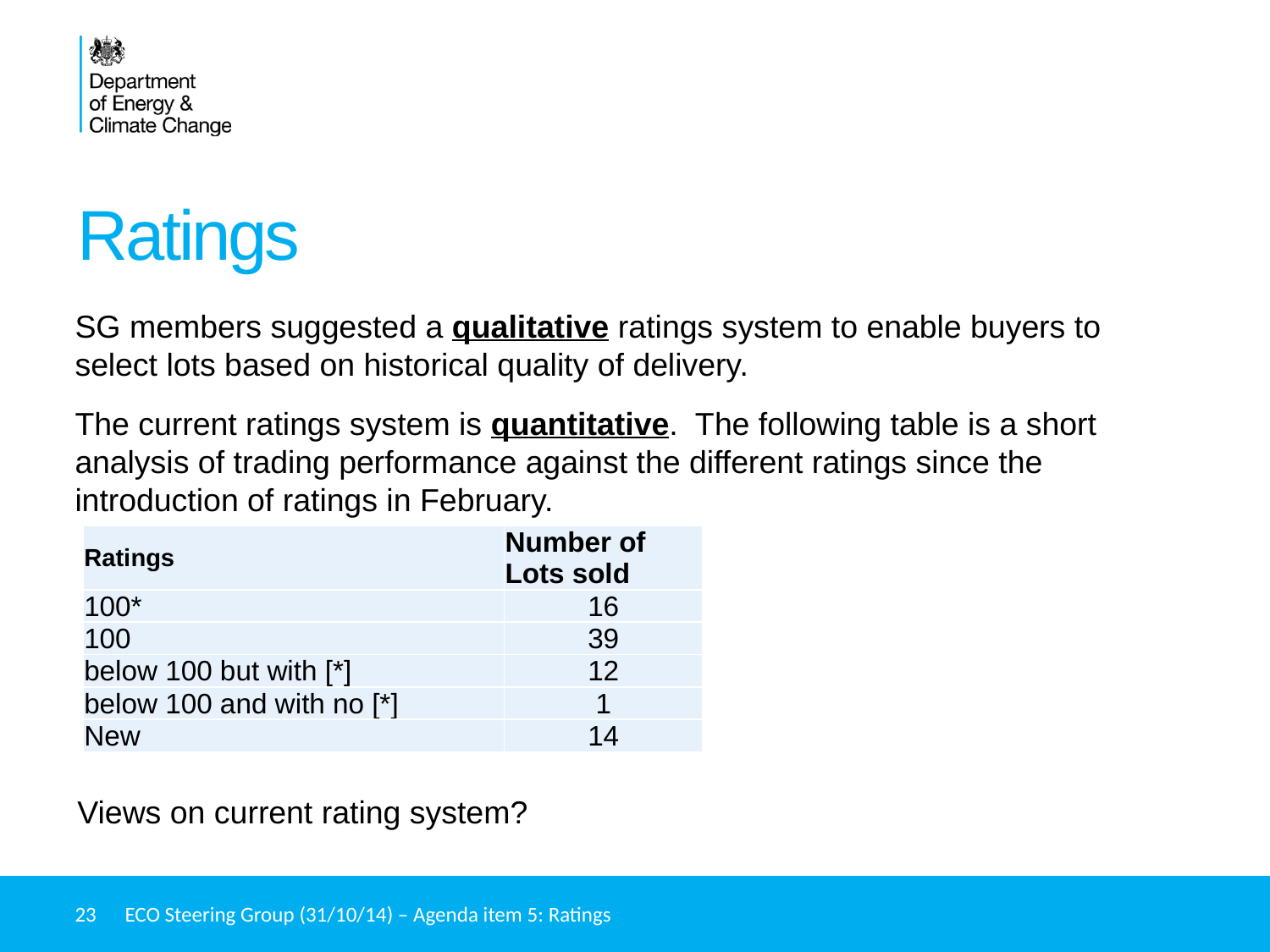

# Ratings
SG members suggested a qualitative ratings system to enable buyers to select lots based on historical quality of delivery.
The current ratings system is quantitative.  The following table is a short analysis of trading performance against the different ratings since the introduction of ratings in February.
| Ratings | Number of Lots sold |
| --- | --- |
| 100\* | 16 |
| 100 | 39 |
| below 100 but with [\*] | 12 |
| below 100 and with no [\*] | 1 |
| New | 14 |
Views on current rating system?
23
ECO Steering Group (31/10/14) – Agenda item 5: Ratings